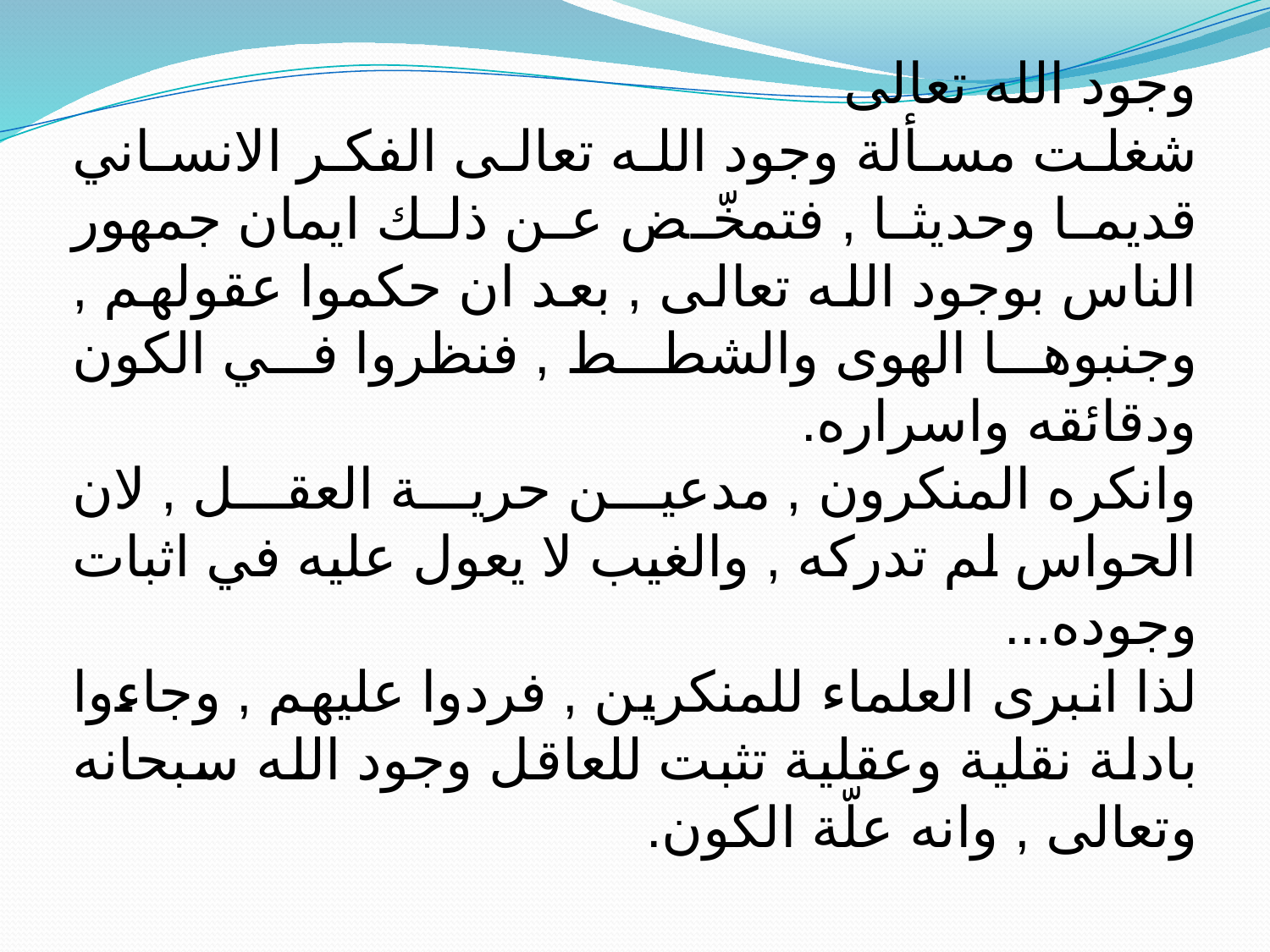

#
وجود الله تعالى
شغلت مسألة وجود الله تعالى الفكر الانساني قديما وحديثا , فتمخّض عن ذلك ايمان جمهور الناس بوجود الله تعالى , بعد ان حكموا عقولهم , وجنبوها الهوى والشطط , فنظروا في الكون ودقائقه واسراره.
وانكره المنكرون , مدعين حرية العقل , لان الحواس لم تدركه , والغيب لا يعول عليه في اثبات وجوده...
لذا انبرى العلماء للمنكرين , فردوا عليهم , وجاءوا بادلة نقلية وعقلية تثبت للعاقل وجود الله سبحانه وتعالى , وانه علّة الكون.